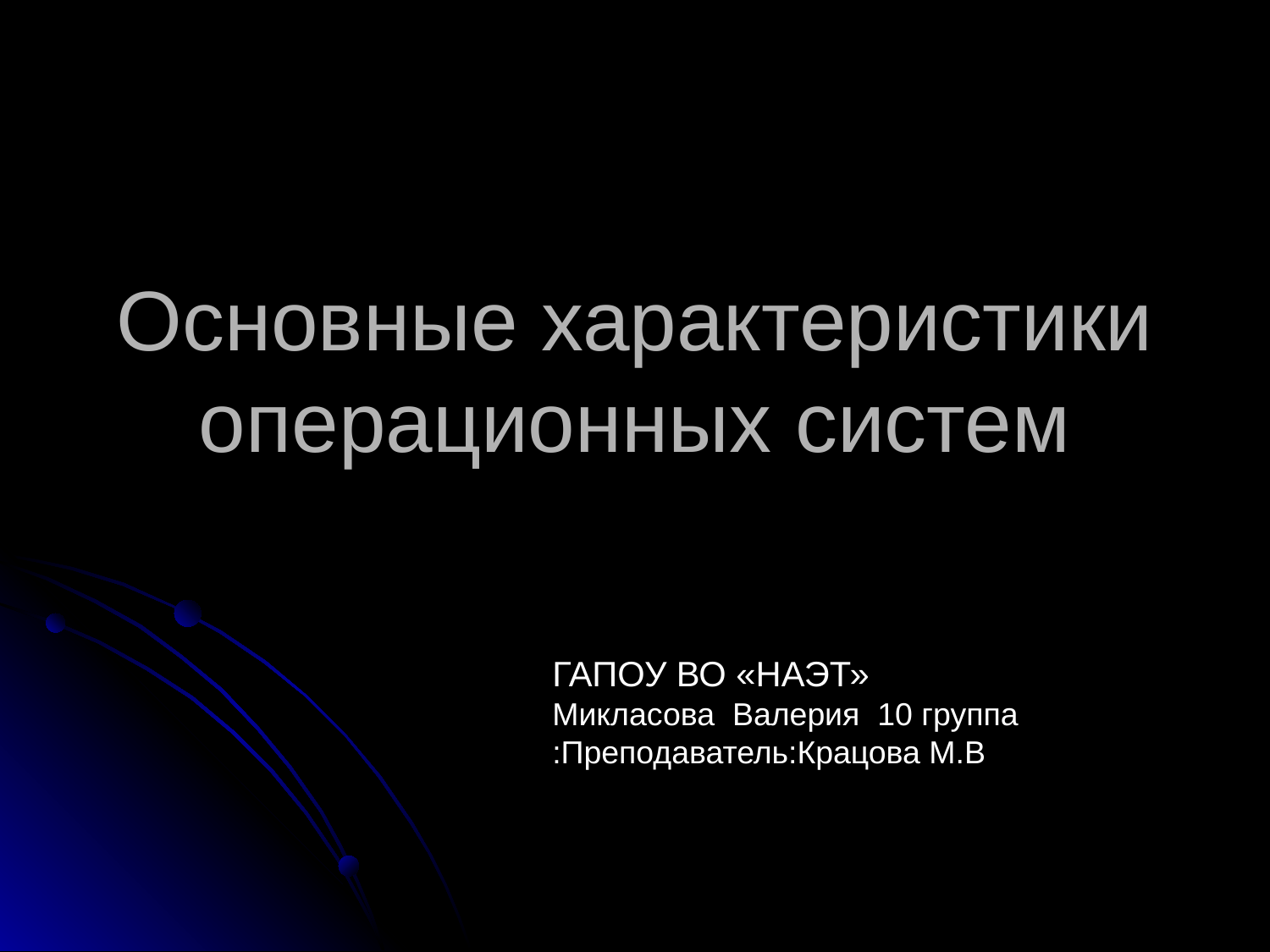

# Основные характеристики операционных систем
ГАПОУ ВО «НАЭТ»
Микласова  Валерия  10 группа
:Преподаватель:Крацова М.В